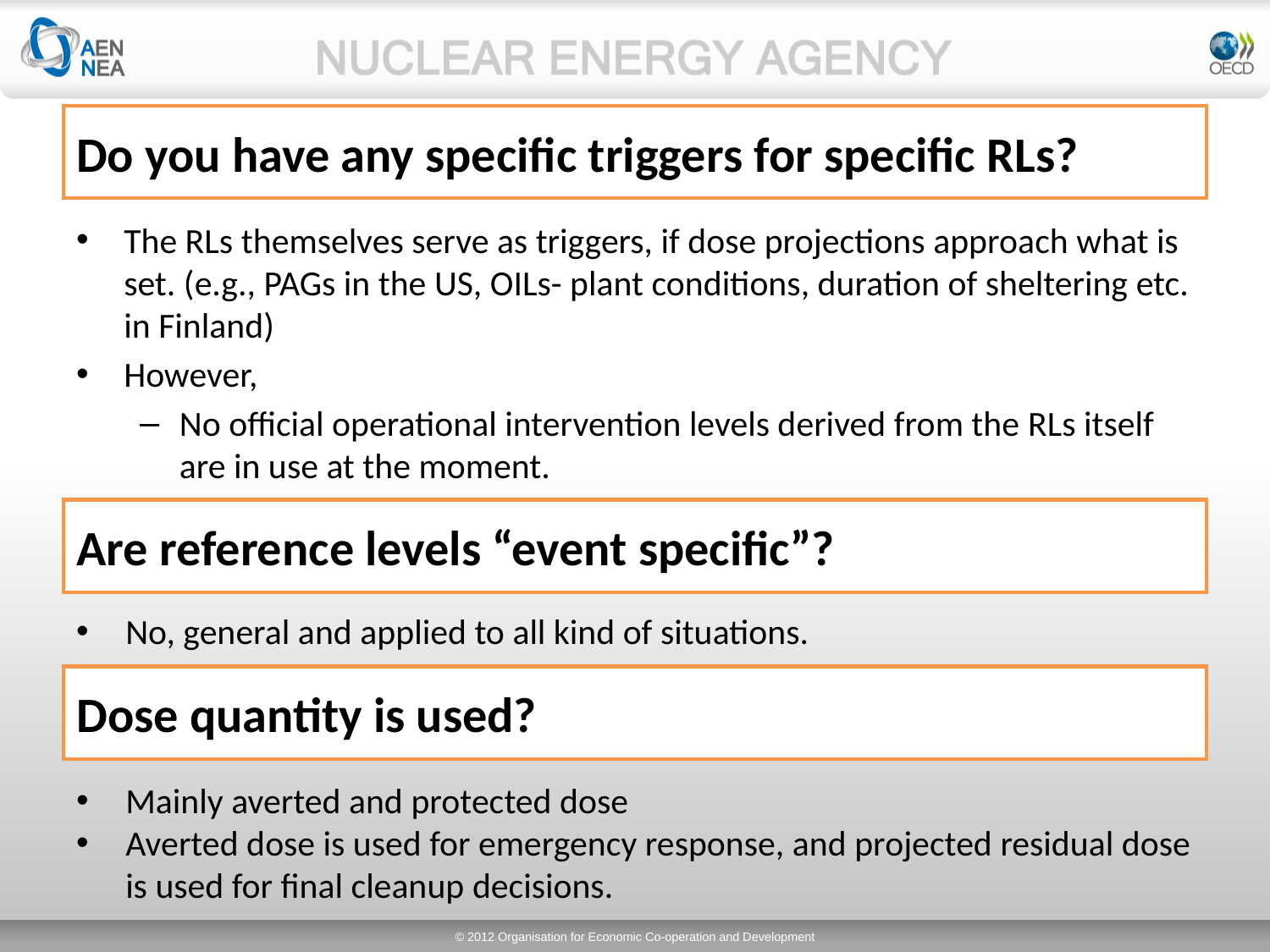

# Do you have any specific triggers for specific RLs?
The RLs themselves serve as triggers, if dose projections approach what is set. (e.g., PAGs in the US, OILs- plant conditions, duration of sheltering etc. in Finland)
However,
No official operational intervention levels derived from the RLs itself are in use at the moment.

Are reference levels “event specific”?
No, general and applied to all kind of situations.

Dose quantity is used?
Mainly averted and protected dose
Averted dose is used for emergency response, and projected residual dose is used for final cleanup decisions.